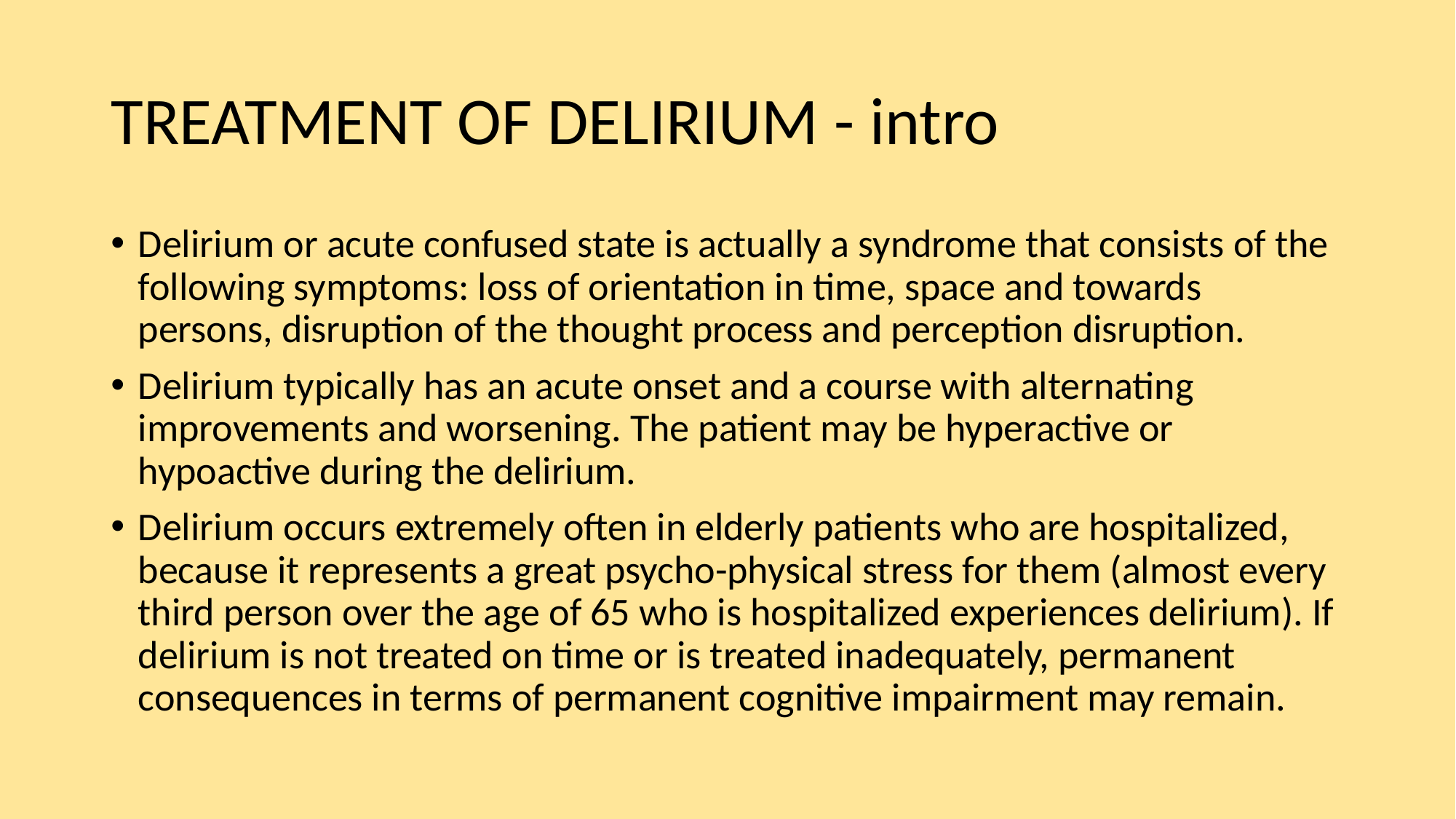

# TREATMENT OF DELIRIUM - intro
Delirium or acute confused state is actually a syndrome that consists of the following symptoms: loss of orientation in time, space and towards persons, disruption of the thought process and perception disruption.
Delirium typically has an acute onset and a course with alternating improvements and worsening. The patient may be hyperactive or hypoactive during the delirium.
Delirium occurs extremely often in elderly patients who are hospitalized, because it represents a great psycho-physical stress for them (almost every third person over the age of 65 who is hospitalized experiences delirium). If delirium is not treated on time or is treated inadequately, permanent consequences in terms of permanent cognitive impairment may remain.